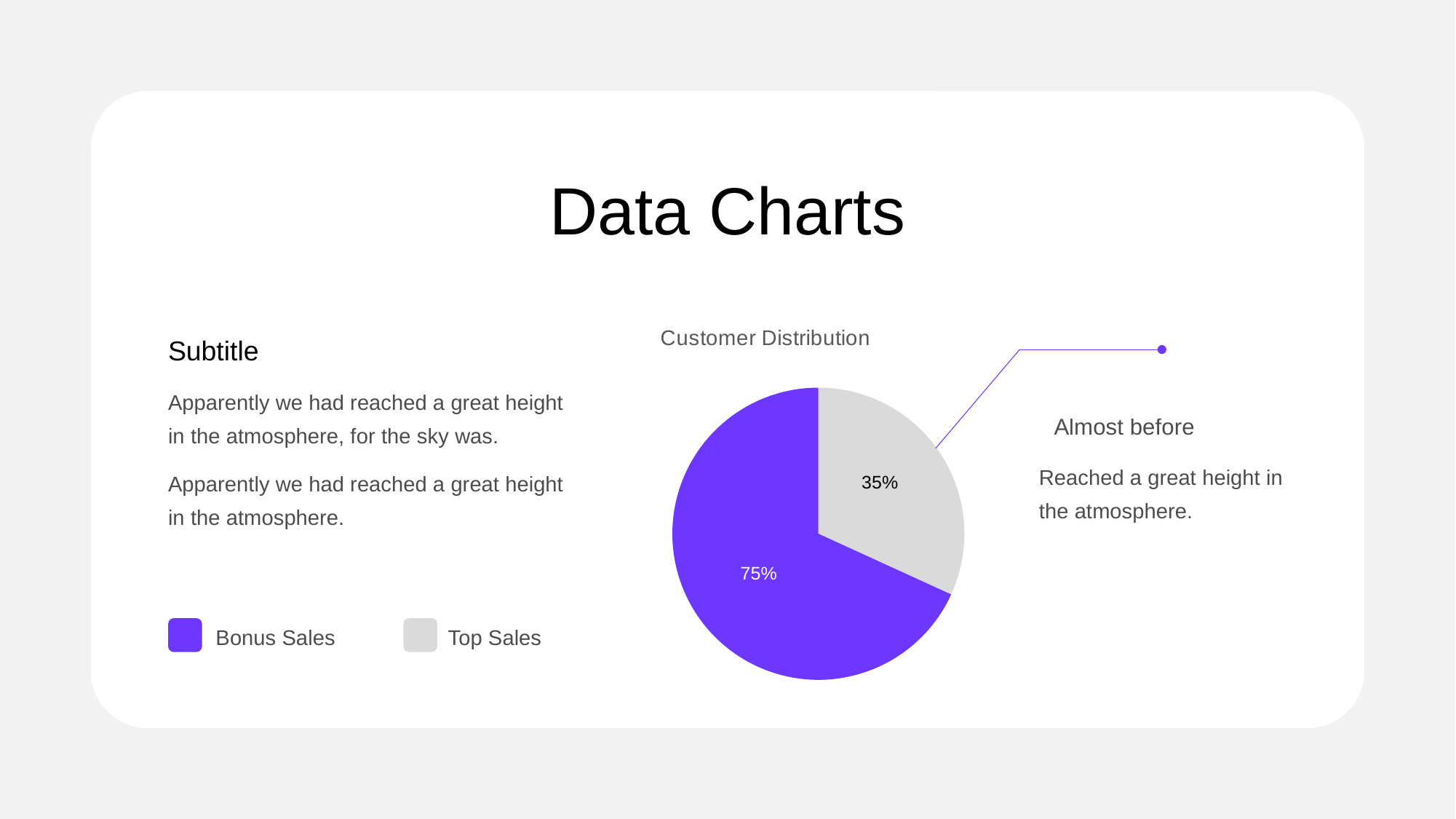

# Data Charts

### Chart: Customer Distribution

| Category | Sales |
|---|---|
| 1st Qtr | 0.35 |
| 2nd Qtr | 0.75 |
Subtitle
Apparently we had reached a great height in the atmosphere, for the sky was.
Apparently we had reached a great height in the atmosphere.
Almost before
Reached a great height in
the atmosphere.

Bonus Sales
Top Sales